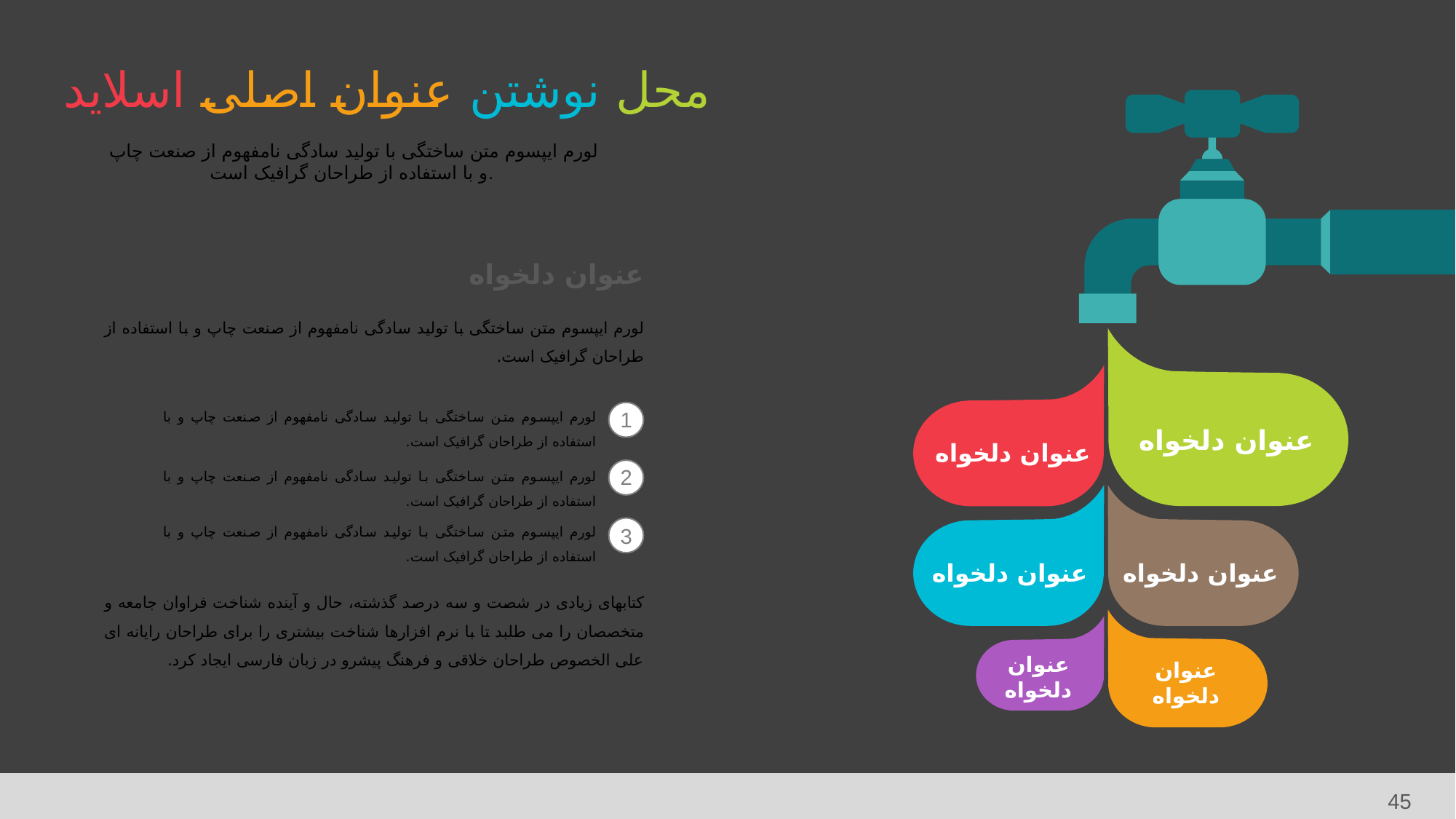

محل نوشتن عنوان اصلی اسلاید

لورم ایپسوم متن ساختگی با تولید سادگی نامفهوم از صنعت چاپ و با استفاده از طراحان گرافیک است.
عنوان دلخواه
لورم ایپسوم متن ساختگی با تولید سادگی نامفهوم از صنعت چاپ و با استفاده از طراحان گرافیک است.

لورم ایپسوم متن ساختگی با تولید سادگی نامفهوم از صنعت چاپ و با استفاده از طراحان گرافیک است.

1
عنوان دلخواه
عنوان دلخواه
لورم ایپسوم متن ساختگی با تولید سادگی نامفهوم از صنعت چاپ و با استفاده از طراحان گرافیک است.

2
لورم ایپسوم متن ساختگی با تولید سادگی نامفهوم از صنعت چاپ و با استفاده از طراحان گرافیک است.

3
عنوان دلخواه
عنوان دلخواه
کتابهای زیادی در شصت و سه درصد گذشته، حال و آینده شناخت فراوان جامعه و متخصصان را می طلبد تا با نرم افزارها شناخت بیشتری را برای طراحان رایانه ای علی الخصوص طراحان خلاقی و فرهنگ پیشرو در زبان فارسی ایجاد کرد.
عنوان دلخواه
عنوان دلخواه

45